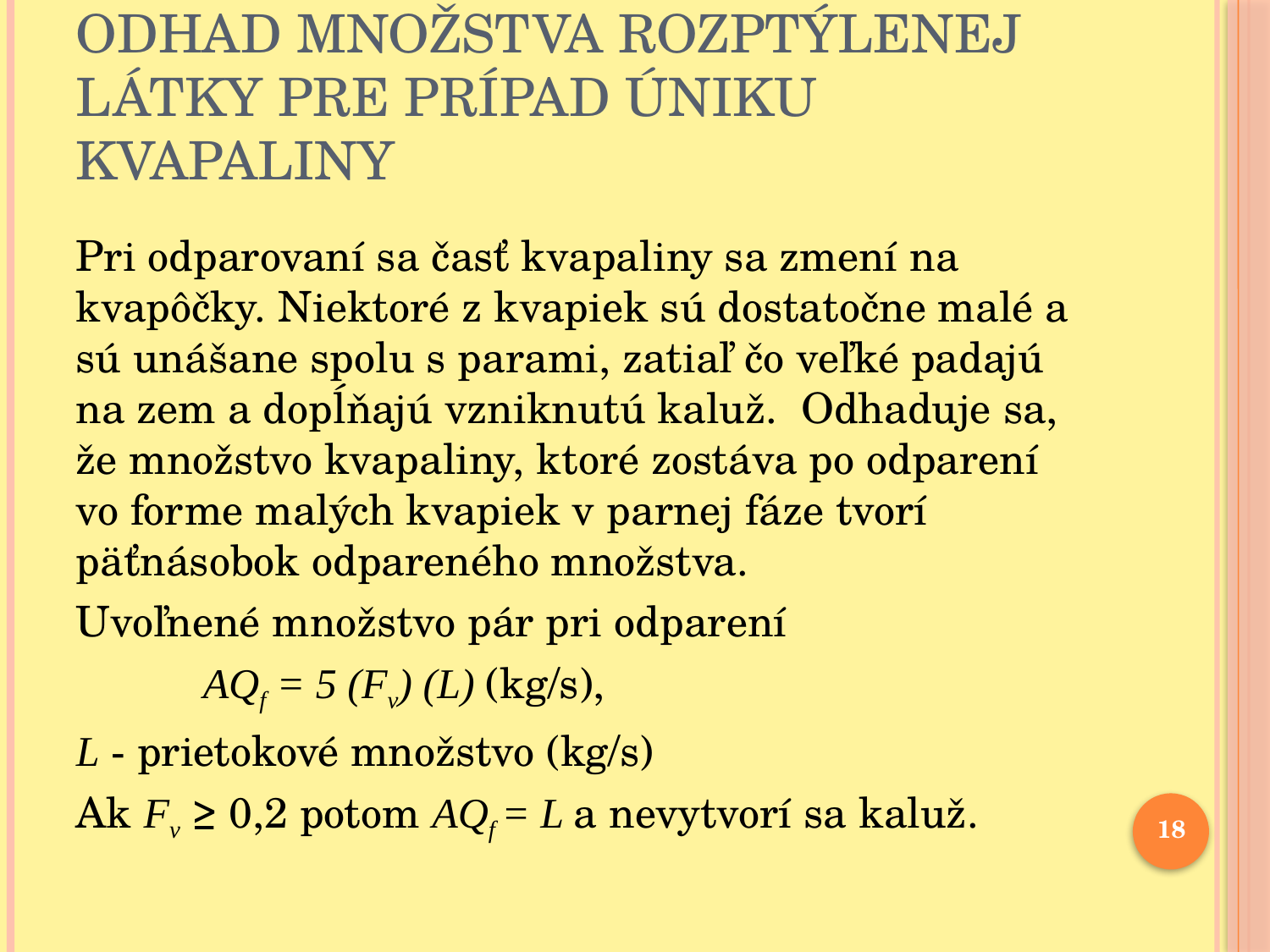

# Odhad množstva rozptýlenej látky pre prípad úniku Kvapaliny
Pri odparovaní sa časť kvapaliny sa zmení na kvapôčky. Niektoré z kvapiek sú dostatočne malé a sú unášane spolu s parami, zatiaľ čo veľké padajú na zem a dopĺňajú vzniknutú kaluž.  Odhaduje sa, že množstvo kvapaliny, ktoré zostáva po odparení vo forme malých kvapiek v parnej fáze tvorí päťnásobok odpareného množstva.
Uvoľnené množstvo pár pri odparení
	AQf = 5 (Fv) (L) (kg/s),
L - prietokové množstvo (kg/s)
Ak Fv ≥ 0,2 potom AQf = L a nevytvorí sa kaluž.

18